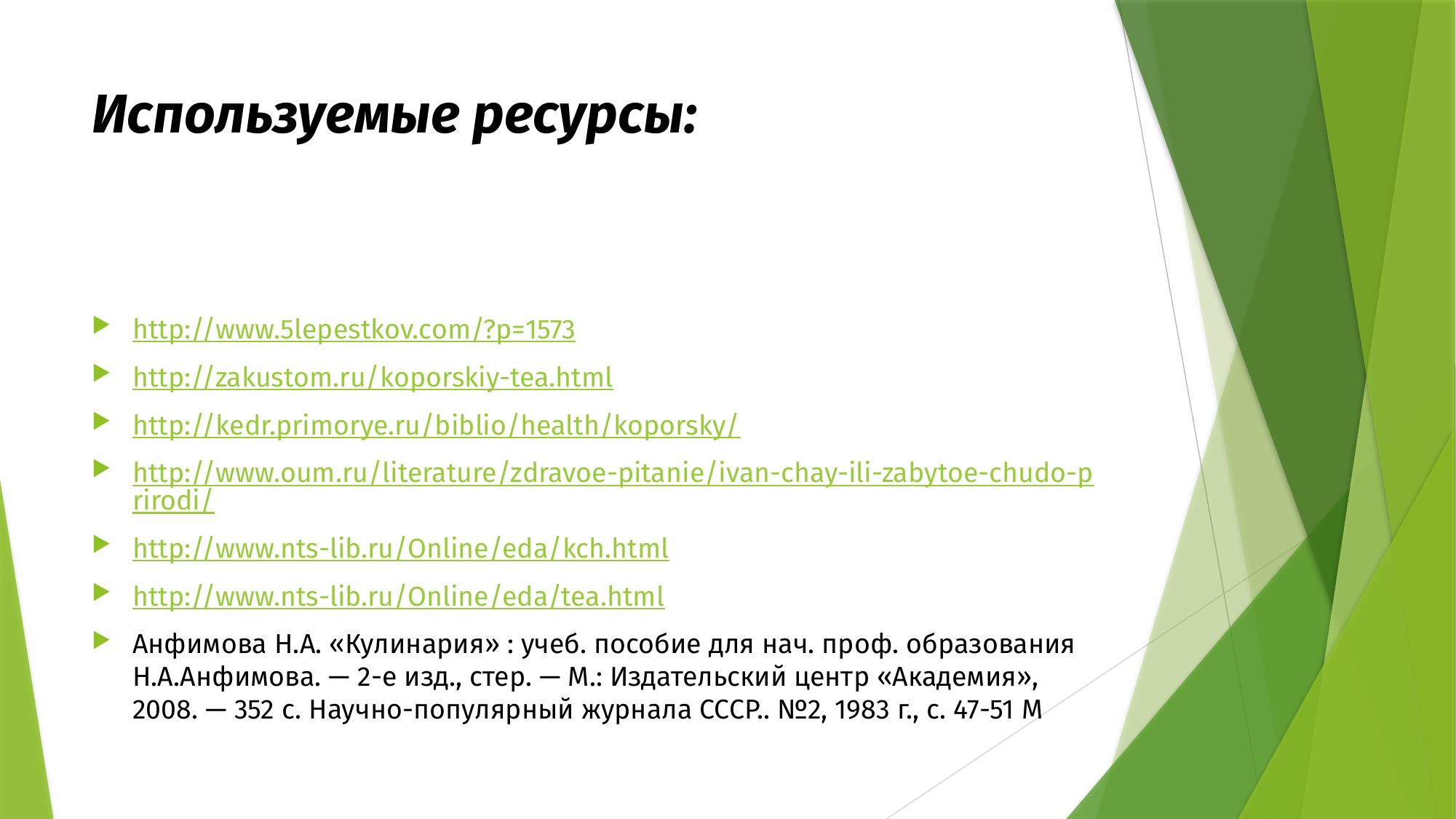

# Используемые ресурсы:

http://www.5lepestkov.com/?p=1573
http://zakustom.ru/koporskiy-tea.html
http://kedr.primorye.ru/biblio/health/koporsky/
http://www.oum.ru/literature/zdravoe-pitanie/ivan-chay-ili-zabytoe-chudo-prirodi/
http://www.nts-lib.ru/Online/eda/kch.html
http://www.nts-lib.ru/Online/eda/tea.html
Анфимова Н.А. «Кулинария» : учеб. пособие для нач. проф. образования Н.А.Анфимова. — 2-е изд., стер. — М.: Издательский центр «Академия», 2008. — 352 с. Научно-популярный журнала СССР.. №2, 1983 г., с. 47-51 М